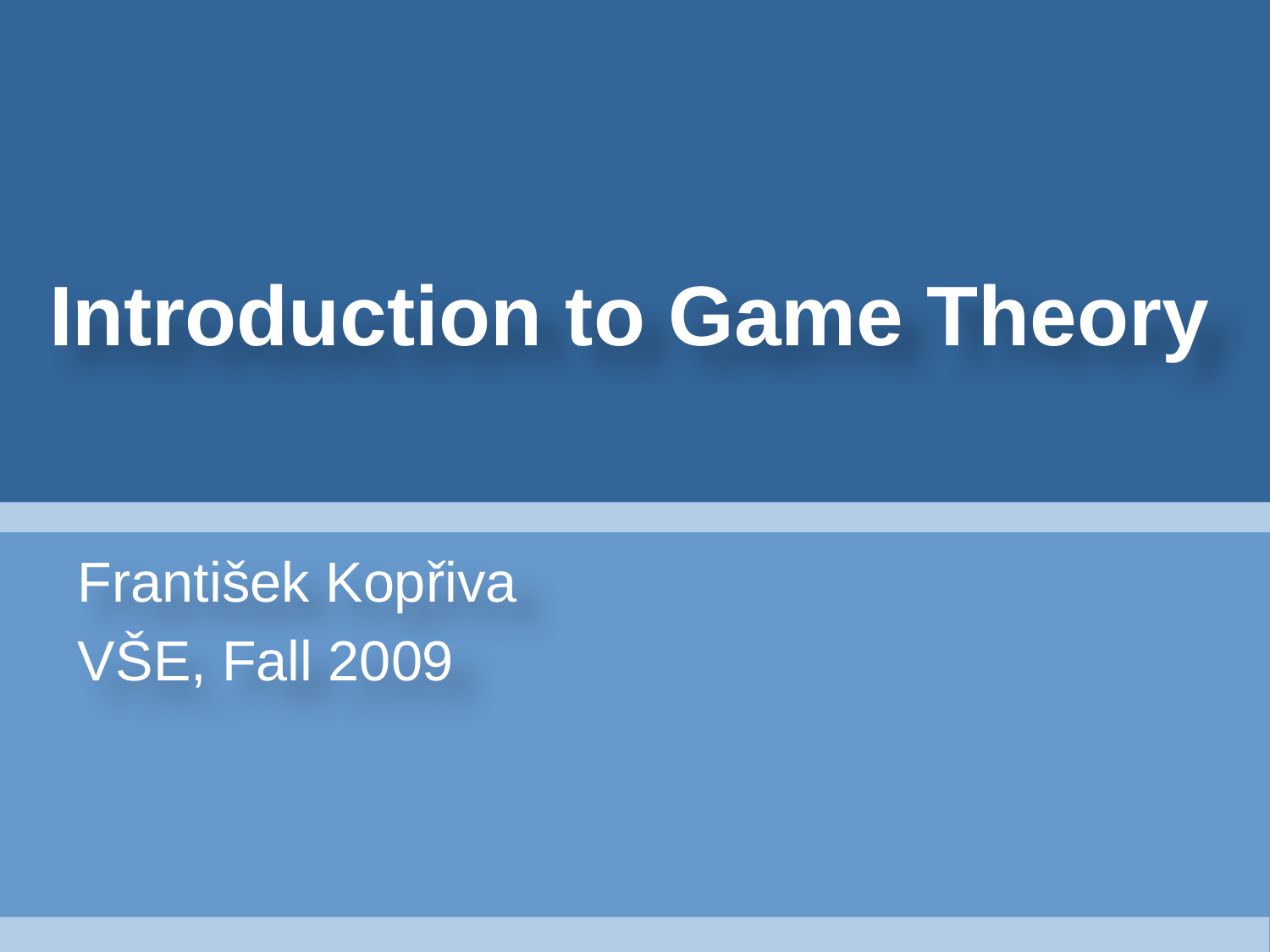

# Introduction to Game Theory
František Kopřiva
VŠE, Fall 2009